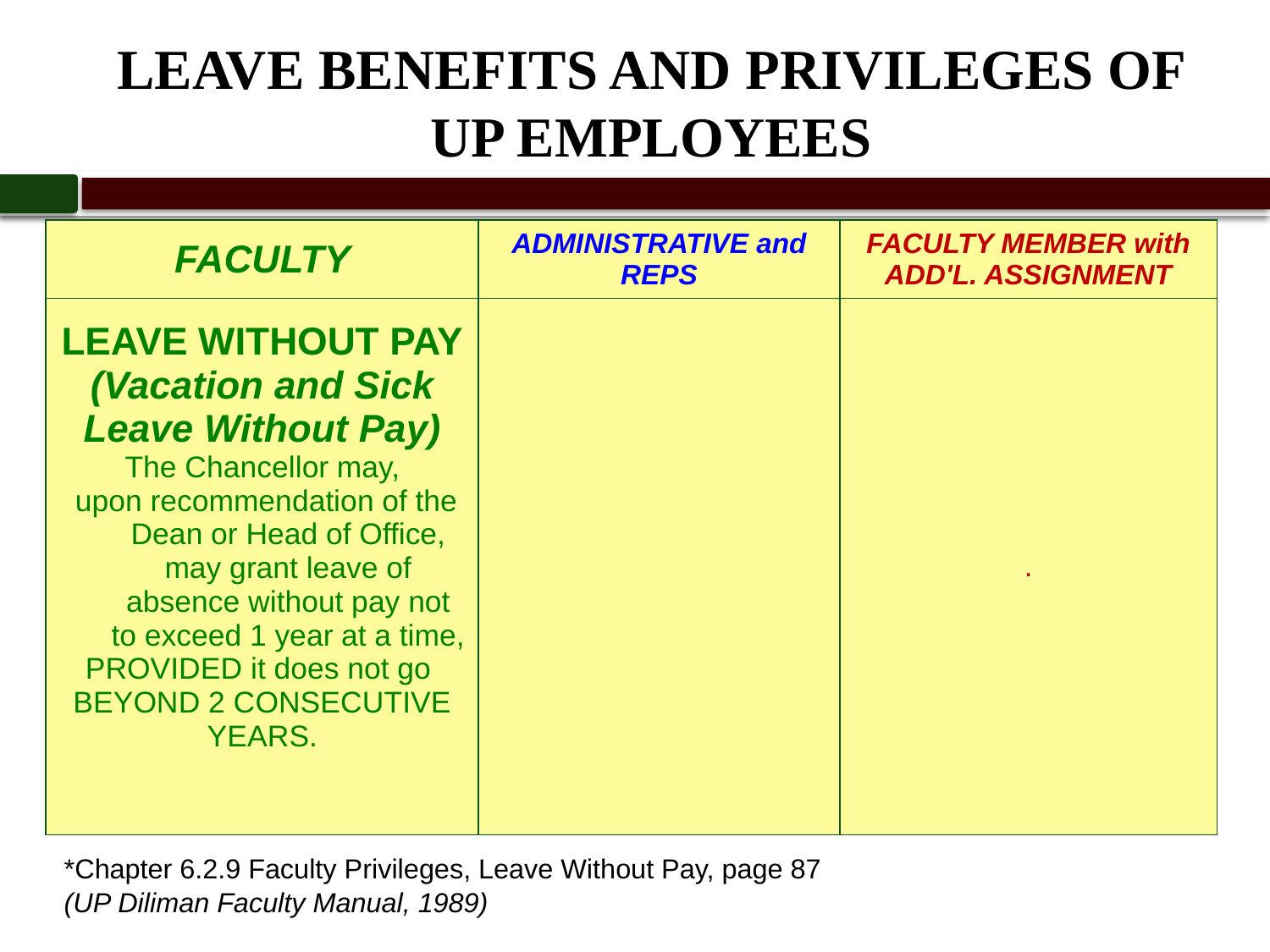

# LEAVE BENEFITS AND PRIVILEGES OF UP EMPLOYEES
| FACULTY | ADMINISTRATIVE and REPS | FACULTY MEMBER with ADD'L. ASSIGNMENT |
| --- | --- | --- |
| LEAVE WITHOUT PAY (Vacation and Sick Leave Without Pay) The Chancellor may, upon recommendation of the Dean or Head of Office, may grant leave of absence without pay not to exceed 1 year at a time, PROVIDED it does not go BEYOND 2 CONSECUTIVE YEARS. |  | . |
*Chapter 6.2.9 Faculty Privileges, Leave Without Pay, page 87
(UP Diliman Faculty Manual, 1989)